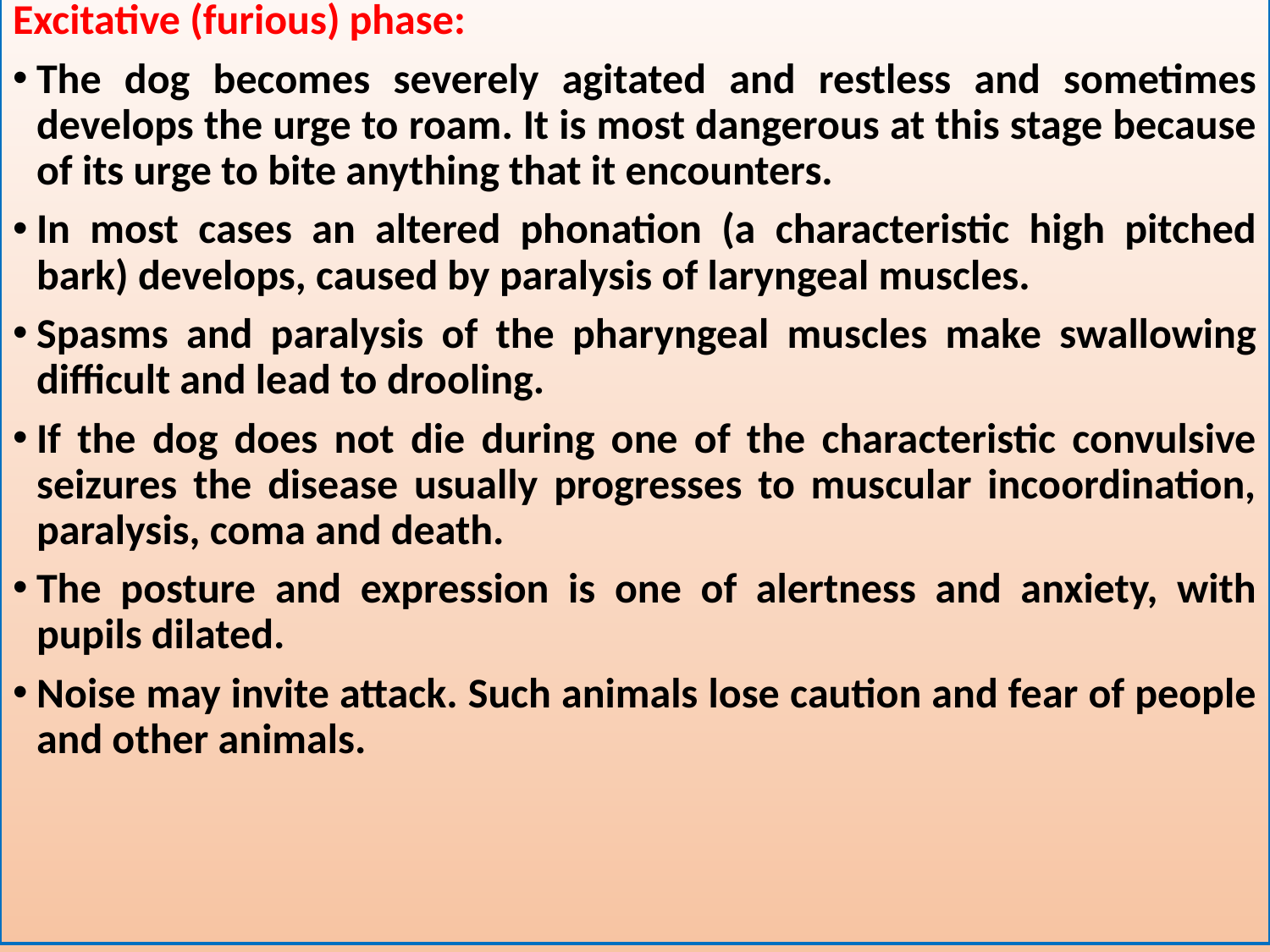

Excitative (furious) phase:
The dog becomes severely agitated and restless and sometimes develops the urge to roam. It is most dangerous at this stage because of its urge to bite anything that it encounters.
In most cases an altered phonation (a characteristic high pitched bark) develops, caused by paralysis of laryngeal muscles.
Spasms and paralysis of the pharyngeal muscles make swallowing difficult and lead to drooling.
If the dog does not die during one of the characteristic convulsive seizures the disease usually progresses to muscular incoordination, paralysis, coma and death.
The posture and expression is one of alertness and anxiety, with pupils dilated.
Noise may invite attack. Such animals lose caution and fear of people and other animals.